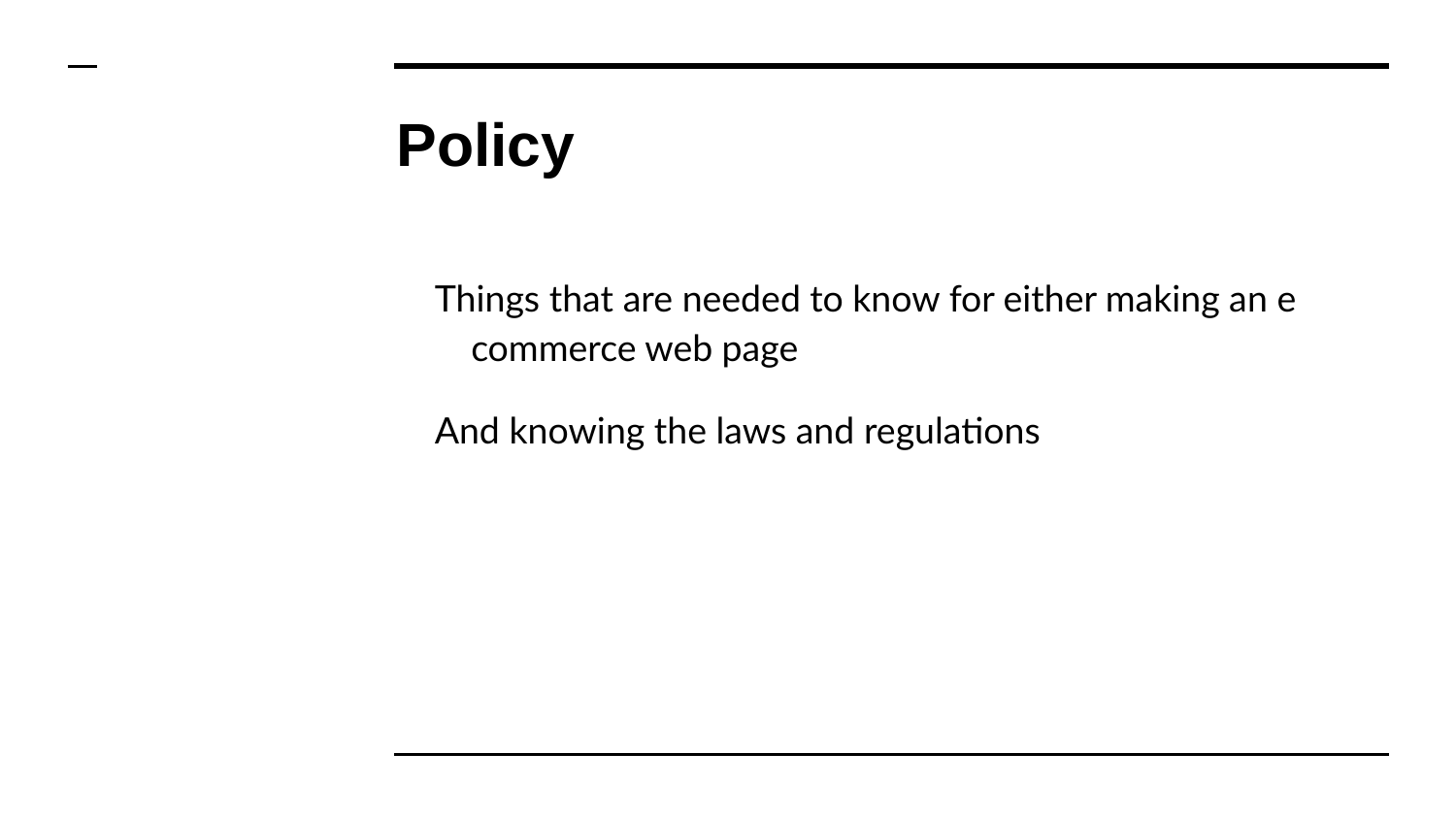

# Policy
Things that are needed to know for either making an e commerce web page
And knowing the laws and regulations